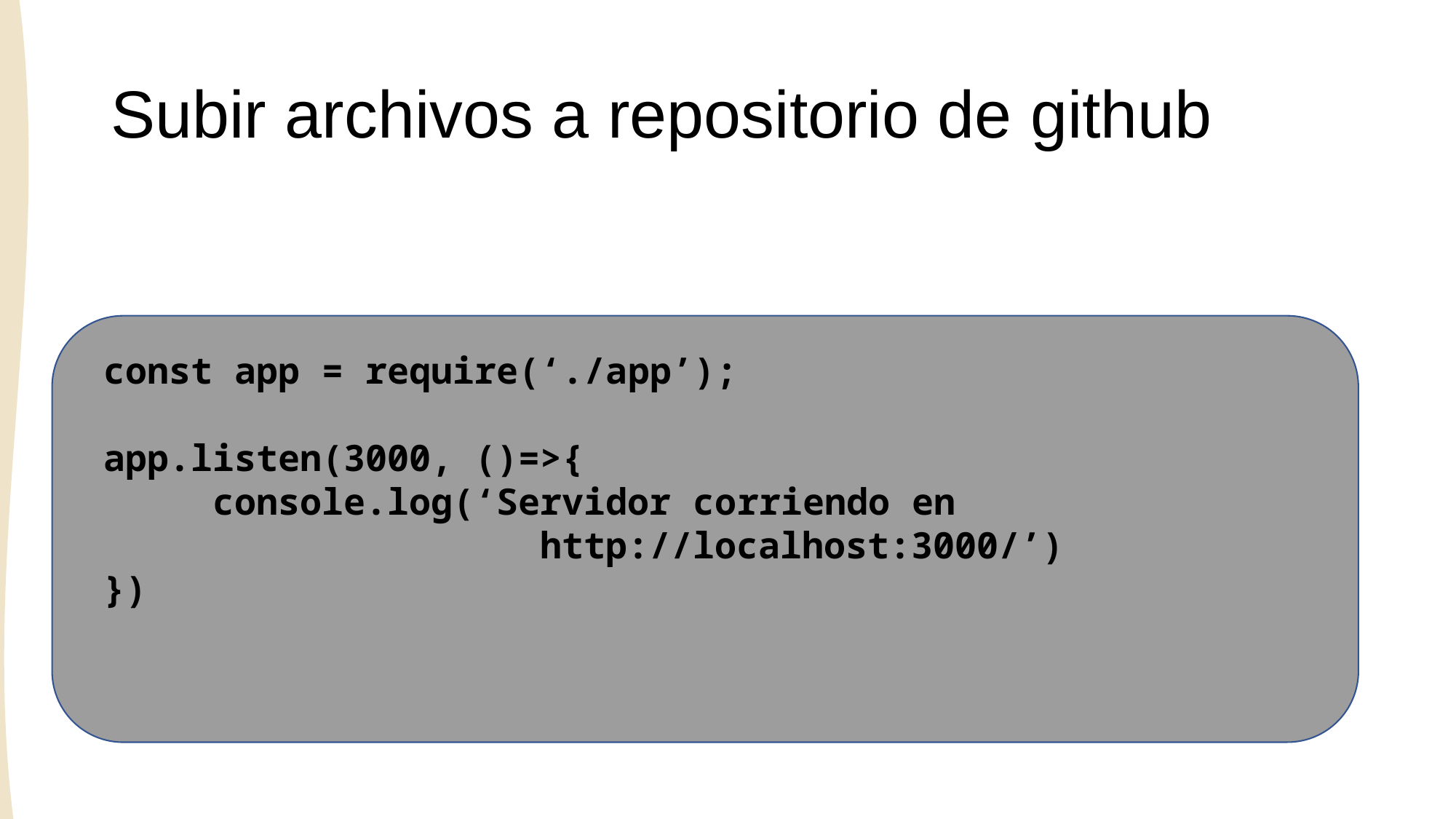

# Subir archivos a repositorio de github

const app = require(‘./app’);

app.listen(3000, ()=>{
	console.log(‘Servidor corriendo en
				http://localhost:3000/’)
})